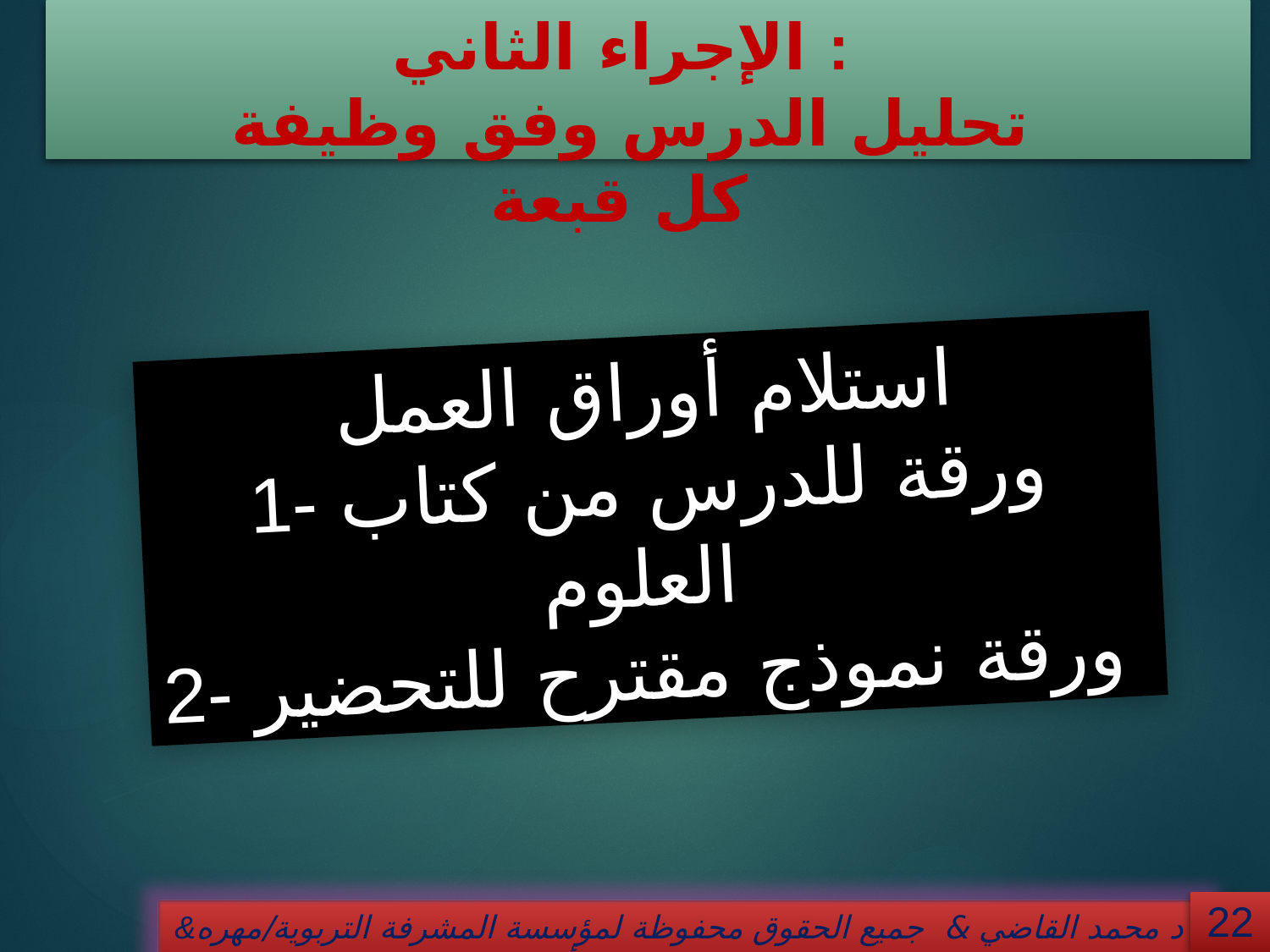

الإجراء الثاني :
تحليل الدرس وفق وظيفة كل قبعة

استلام أوراق العمل
1- ورقة للدرس من كتاب العلوم
2- ورقة نموذج مقترح للتحضير
22

&د محمد القاضي &  جميع الحقوق محفوظة لمؤسسة المشرفة التربوية/مهره عبدالله أل طلحان&EMV إستراتيجية